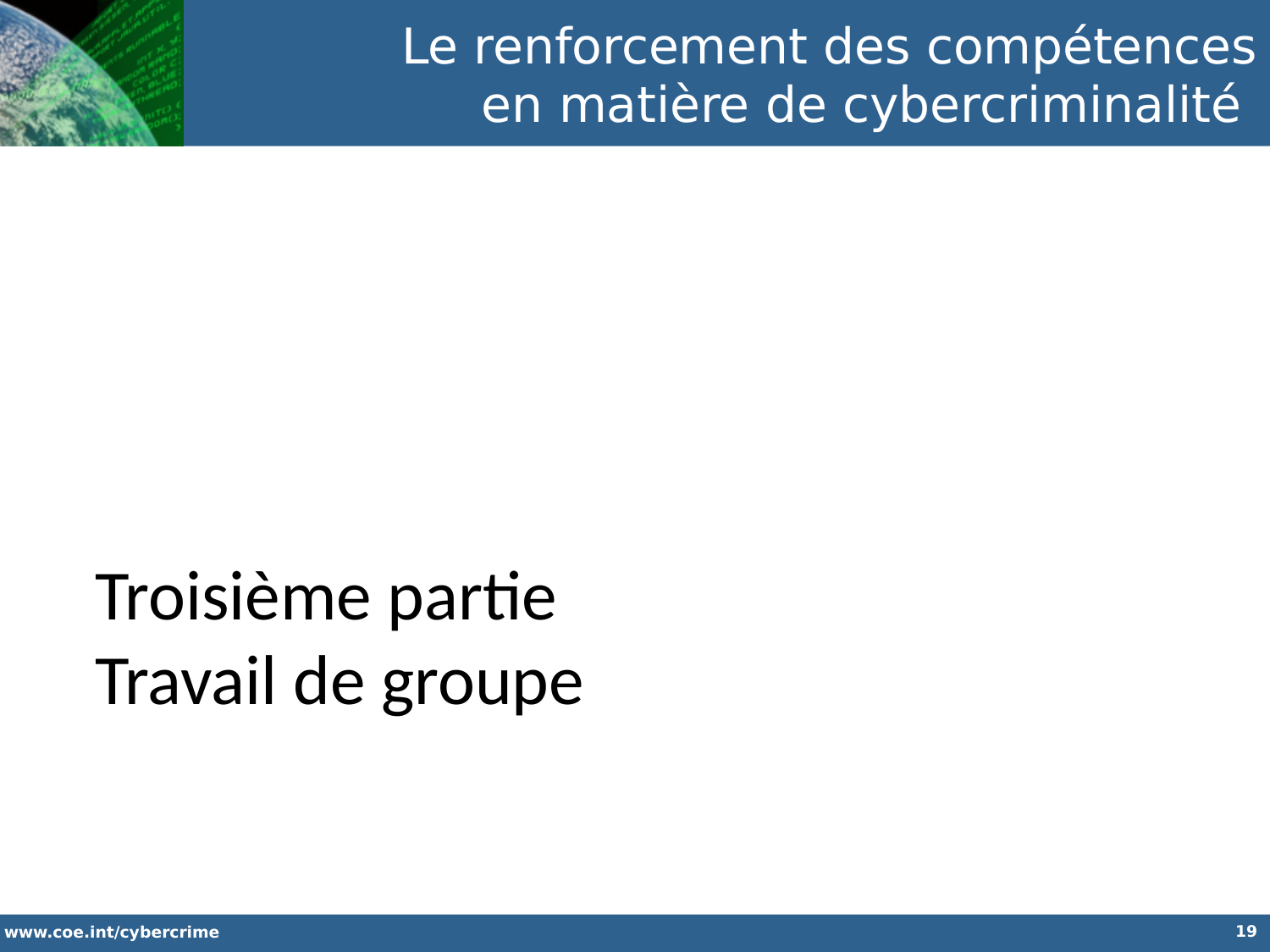

Le renforcement des compétences en matière de cybercriminalité
Troisième partie
Travail de groupe
19